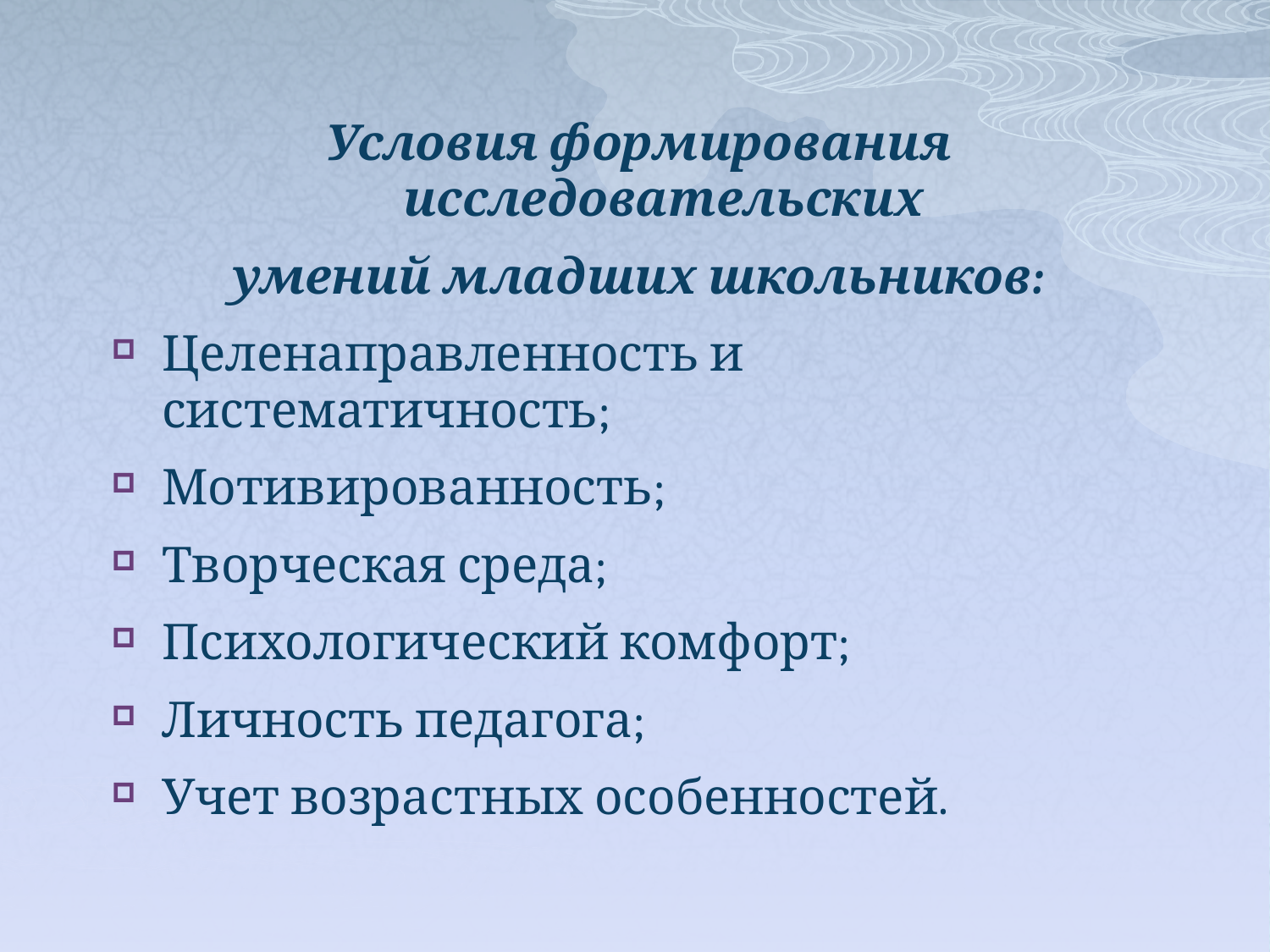

Условия формирования исследовательских
умений младших школьников:
Целенаправленность и систематичность;
Мотивированность;
Творческая среда;
Психологический комфорт;
Личность педагога;
Учет возрастных особенностей.